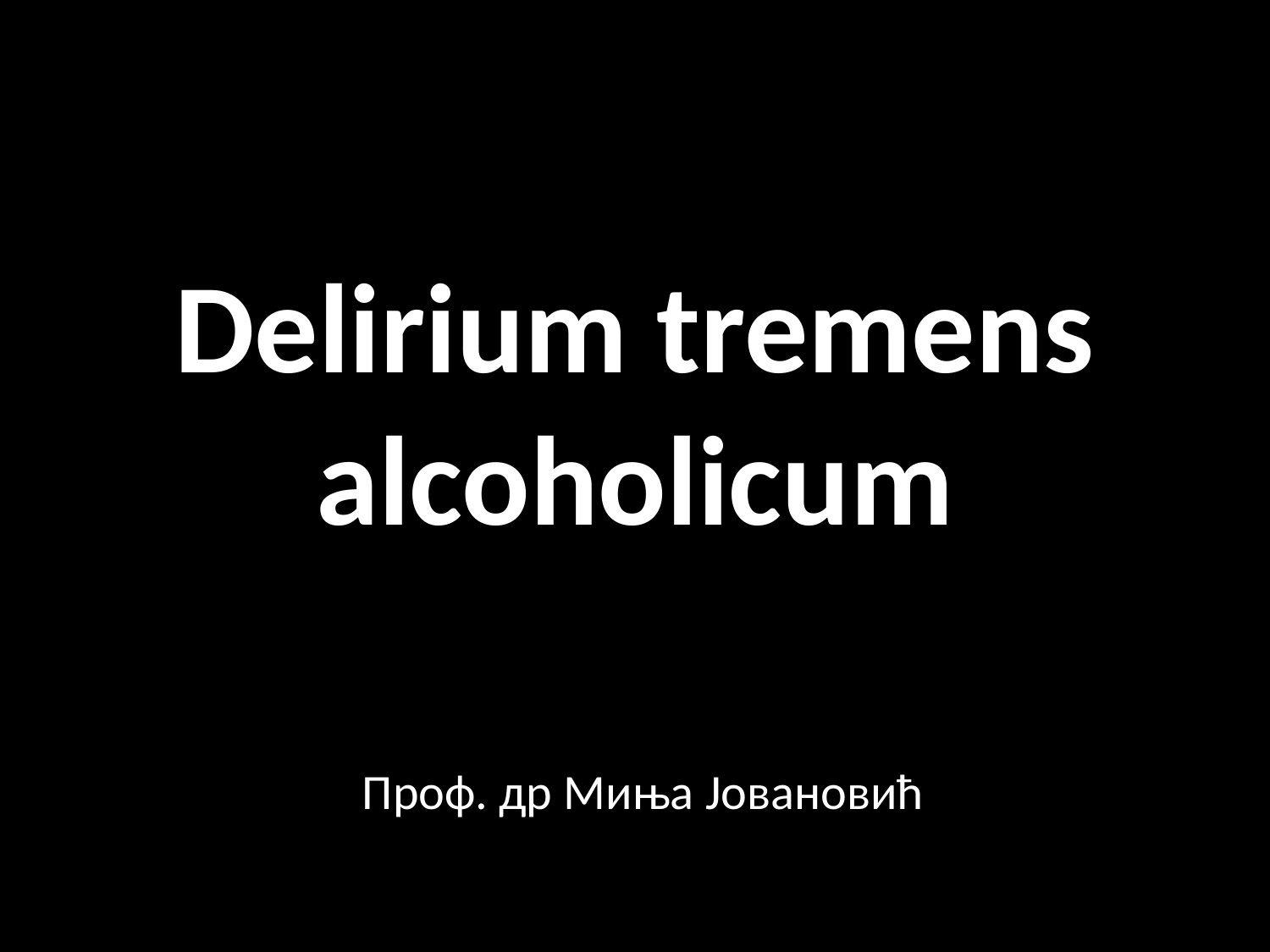

# Delirium tremens alcoholicum
Проф. др Миња Јовановић